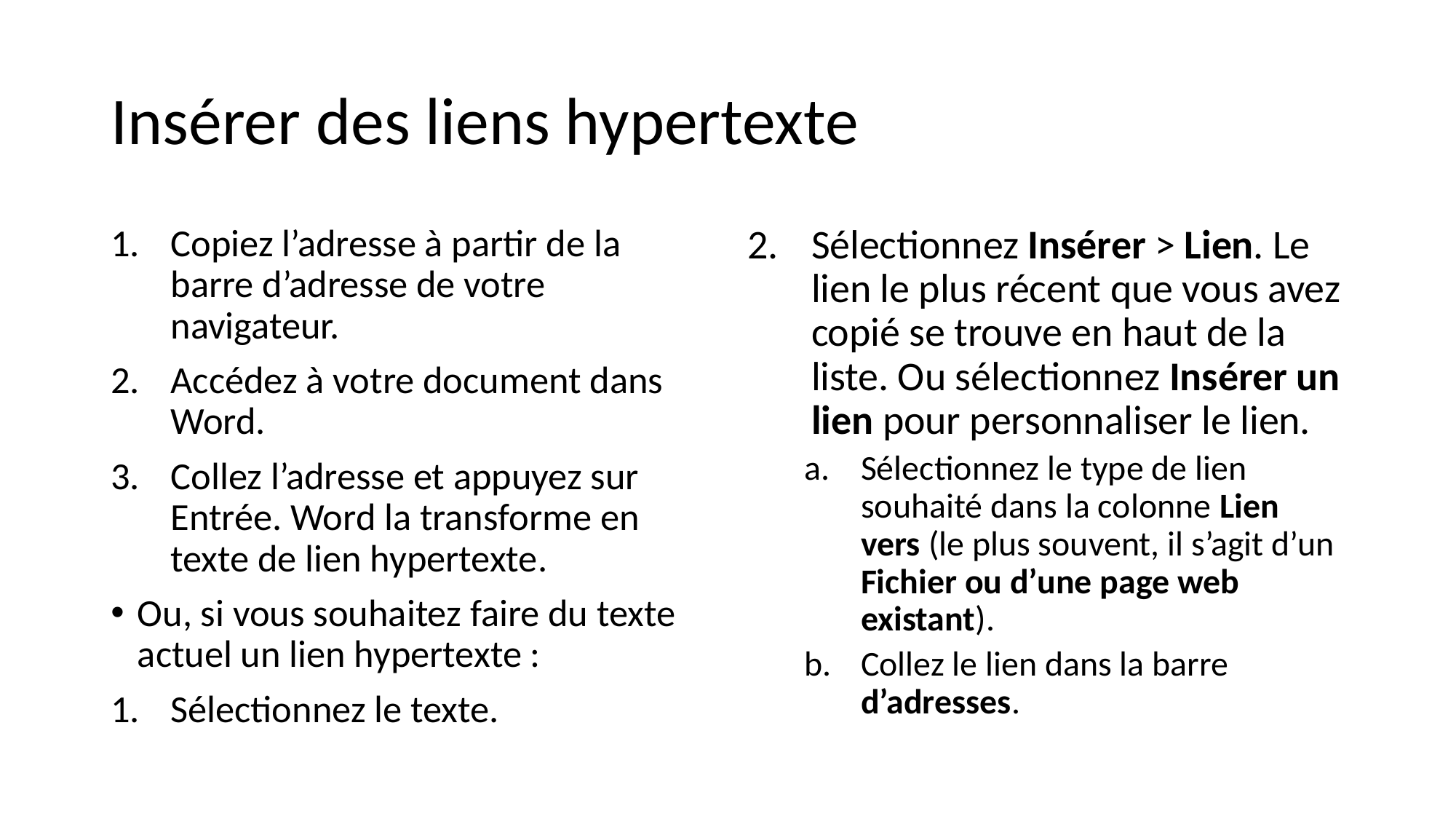

# Insérer des liens hypertexte
Copiez l’adresse à partir de la barre d’adresse de votre navigateur.
Accédez à votre document dans Word.
Collez l’adresse et appuyez sur Entrée. Word la transforme en texte de lien hypertexte.
Ou, si vous souhaitez faire du texte actuel un lien hypertexte :
Sélectionnez le texte.

Sélectionnez Insérer > Lien. Le lien le plus récent que vous avez copié se trouve en haut de la liste. Ou sélectionnez Insérer un lien pour personnaliser le lien.
Sélectionnez le type de lien souhaité dans la colonne Lien vers (le plus souvent, il s’agit d’un Fichier ou d’une page web existant).
Collez le lien dans la barre d’adresses.